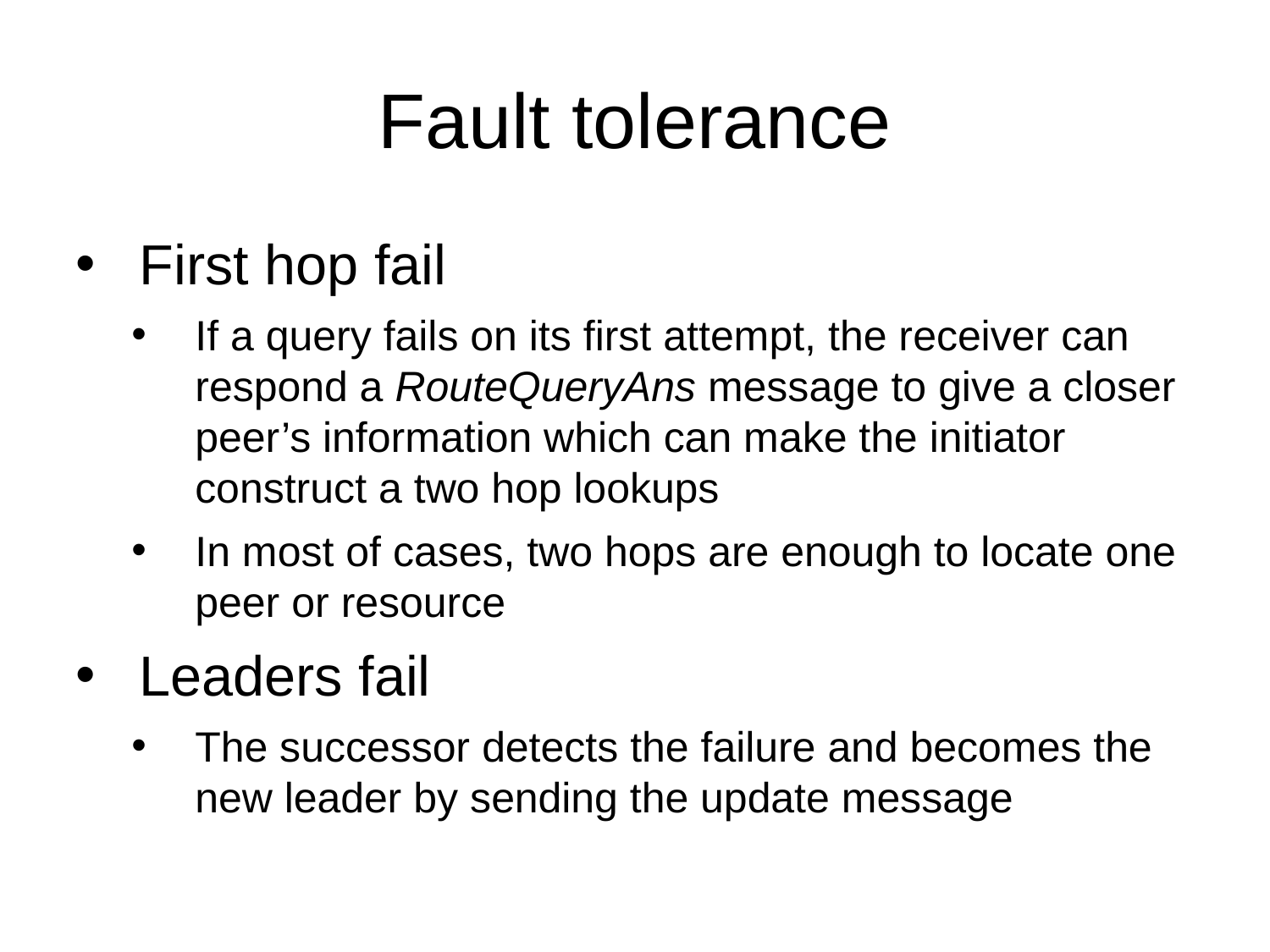

# Fault tolerance
First hop fail
If a query fails on its first attempt, the receiver can respond a RouteQueryAns message to give a closer peer’s information which can make the initiator construct a two hop lookups
In most of cases, two hops are enough to locate one peer or resource
Leaders fail
The successor detects the failure and becomes the new leader by sending the update message